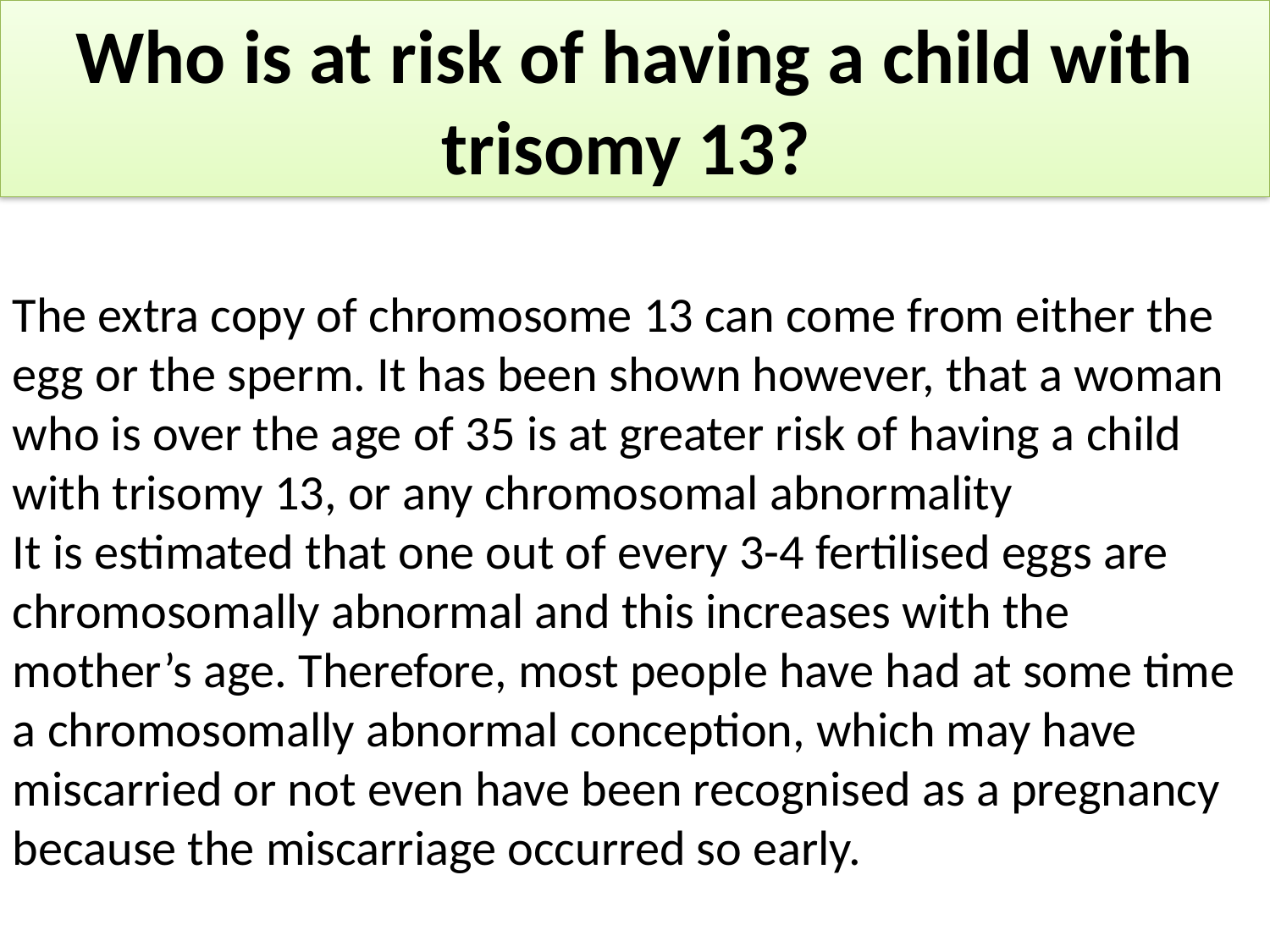

# Who is at risk of having a child with trisomy 13?

The extra copy of chromosome 13 can come from either the egg or the sperm. It has been shown however, that a woman who is over the age of 35 is at greater risk of having a child with trisomy 13, or any chromosomal abnormality
It is estimated that one out of every 3-4 fertilised eggs are chromosomally abnormal and this increases with the mother’s age. Therefore, most people have had at some time a chromosomally abnormal conception, which may have miscarried or not even have been recognised as a pregnancy because the miscarriage occurred so early.